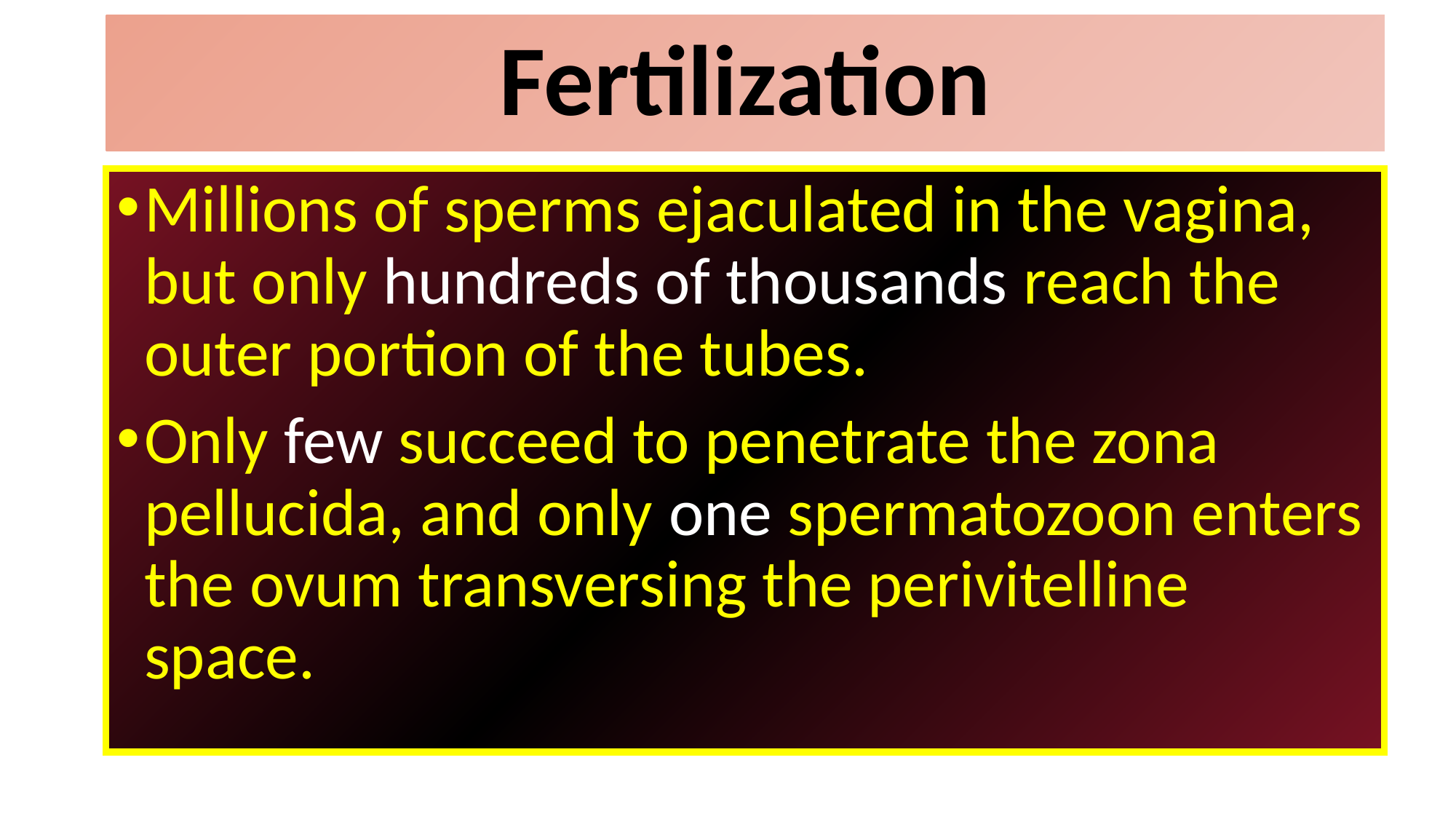

# Fertilization
Millions of sperms ejaculated in the vagina, but only hundreds of thousands reach the outer portion of the tubes.
Only few succeed to penetrate the zona pellucida, and only one spermatozoon enters the ovum transversing the perivitelline space.